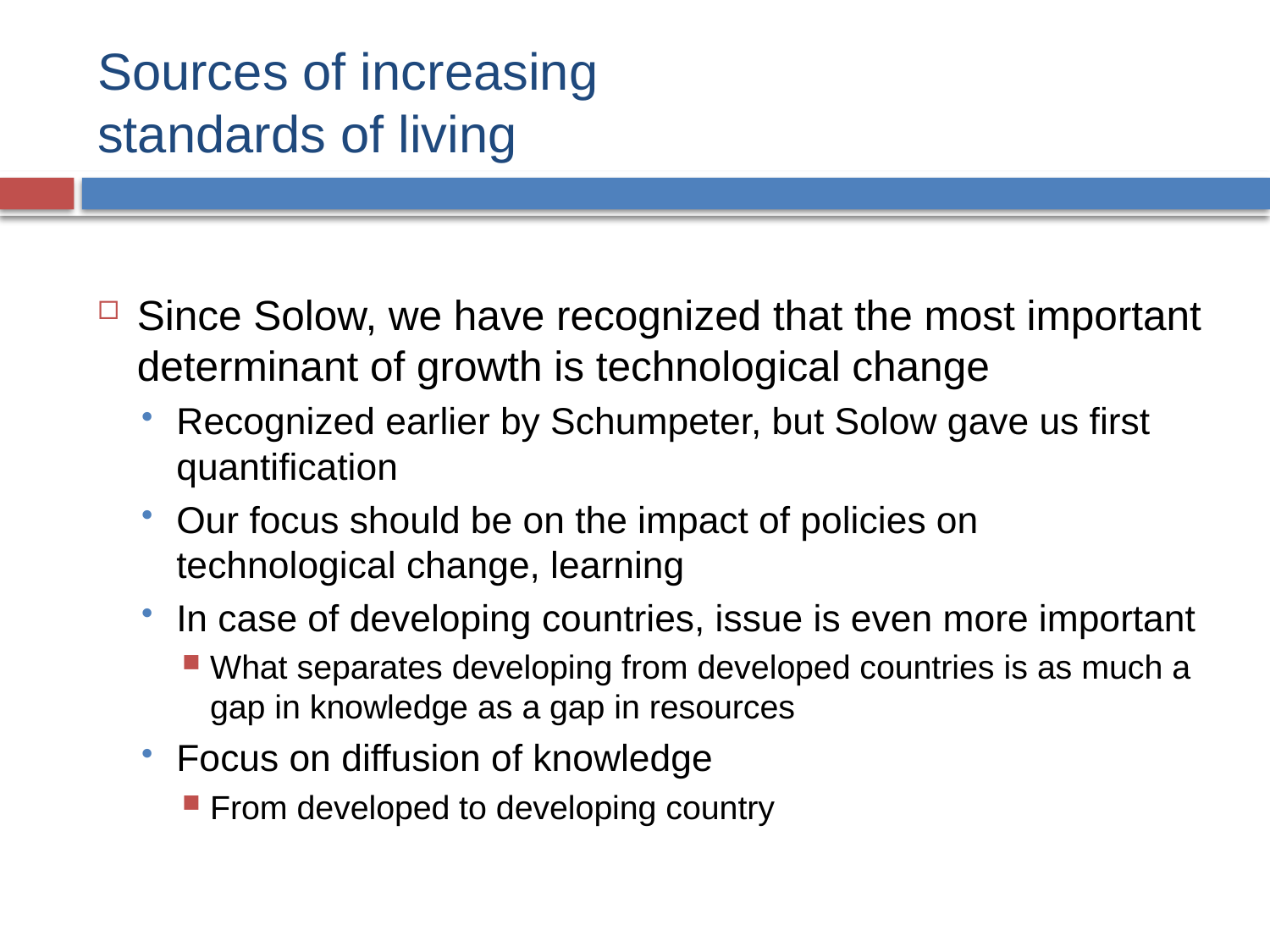

# Sources of increasing standards of living

Since Solow, we have recognized that the most important determinant of growth is technological change
Recognized earlier by Schumpeter, but Solow gave us first quantification
Our focus should be on the impact of policies on technological change, learning
In case of developing countries, issue is even more important
What separates developing from developed countries is as much a gap in knowledge as a gap in resources
Focus on diffusion of knowledge
From developed to developing country